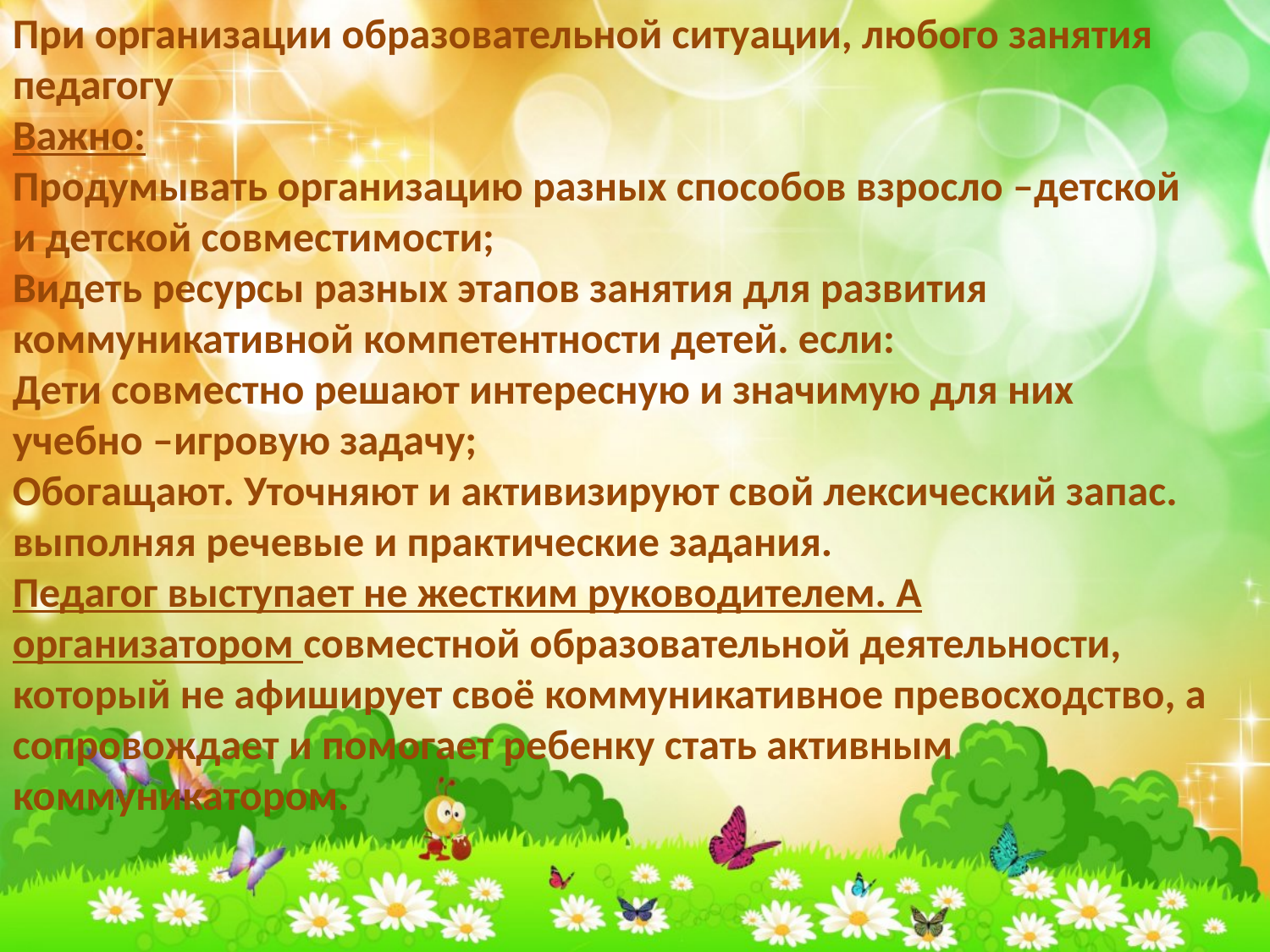

При организации образовательной ситуации, любого занятия педагогу
Важно:
Продумывать организацию разных способов взросло –детской и детской совместимости;
Видеть ресурсы разных этапов занятия для развития коммуникативной компетентности детей. если:
Дети совместно решают интересную и значимую для них учебно –игровую задачу;
Обогащают. Уточняют и активизируют свой лексический запас. выполняя речевые и практические задания.
Педагог выступает не жестким руководителем. А организатором совместной образовательной деятельности, который не афиширует своё коммуникативное превосходство, а сопровождает и помогает ребенку стать активным коммуникатором.